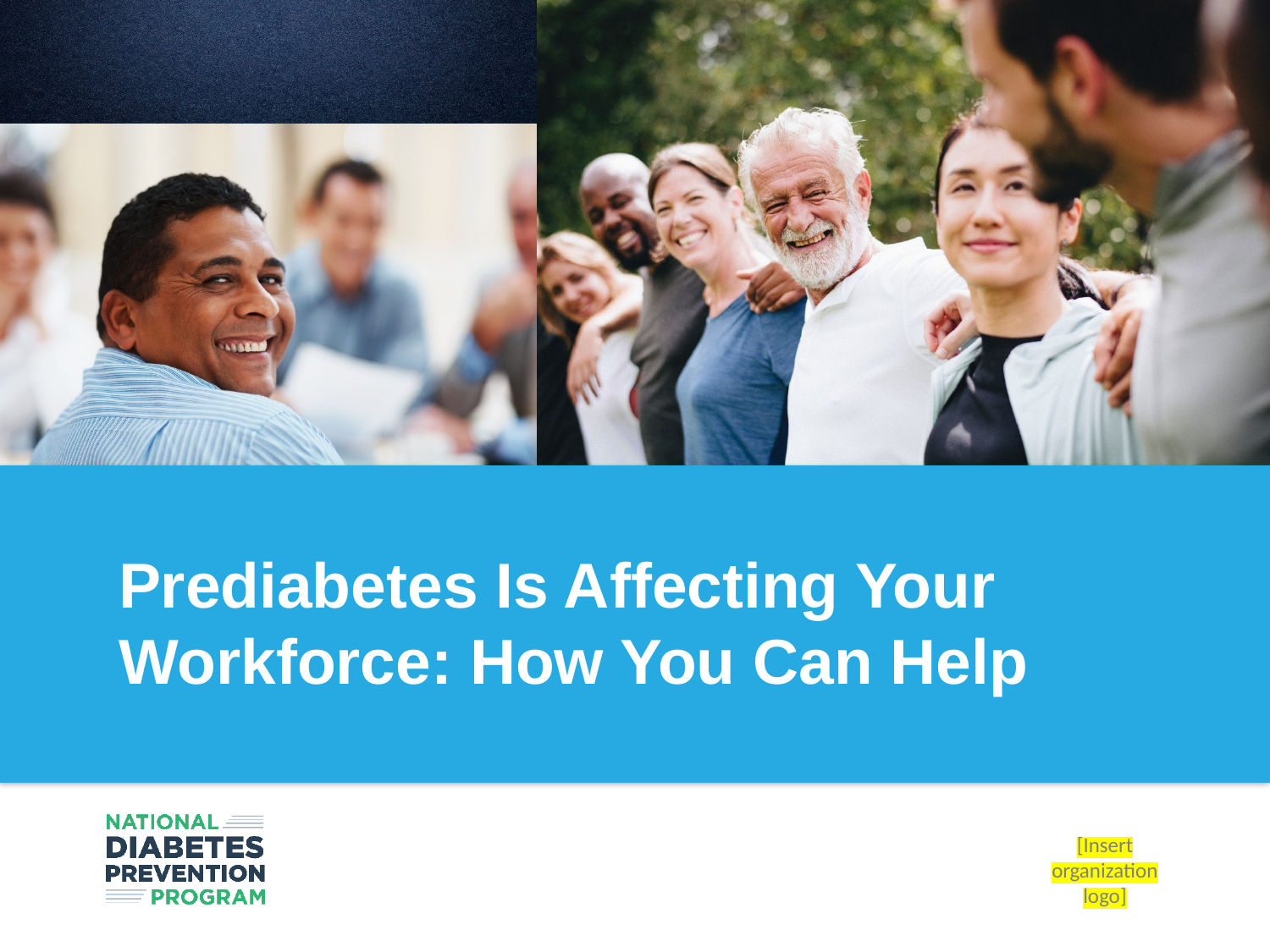

# Prediabetes Is Affecting Your Workforce: How You Can Help
[Insert organization logo]